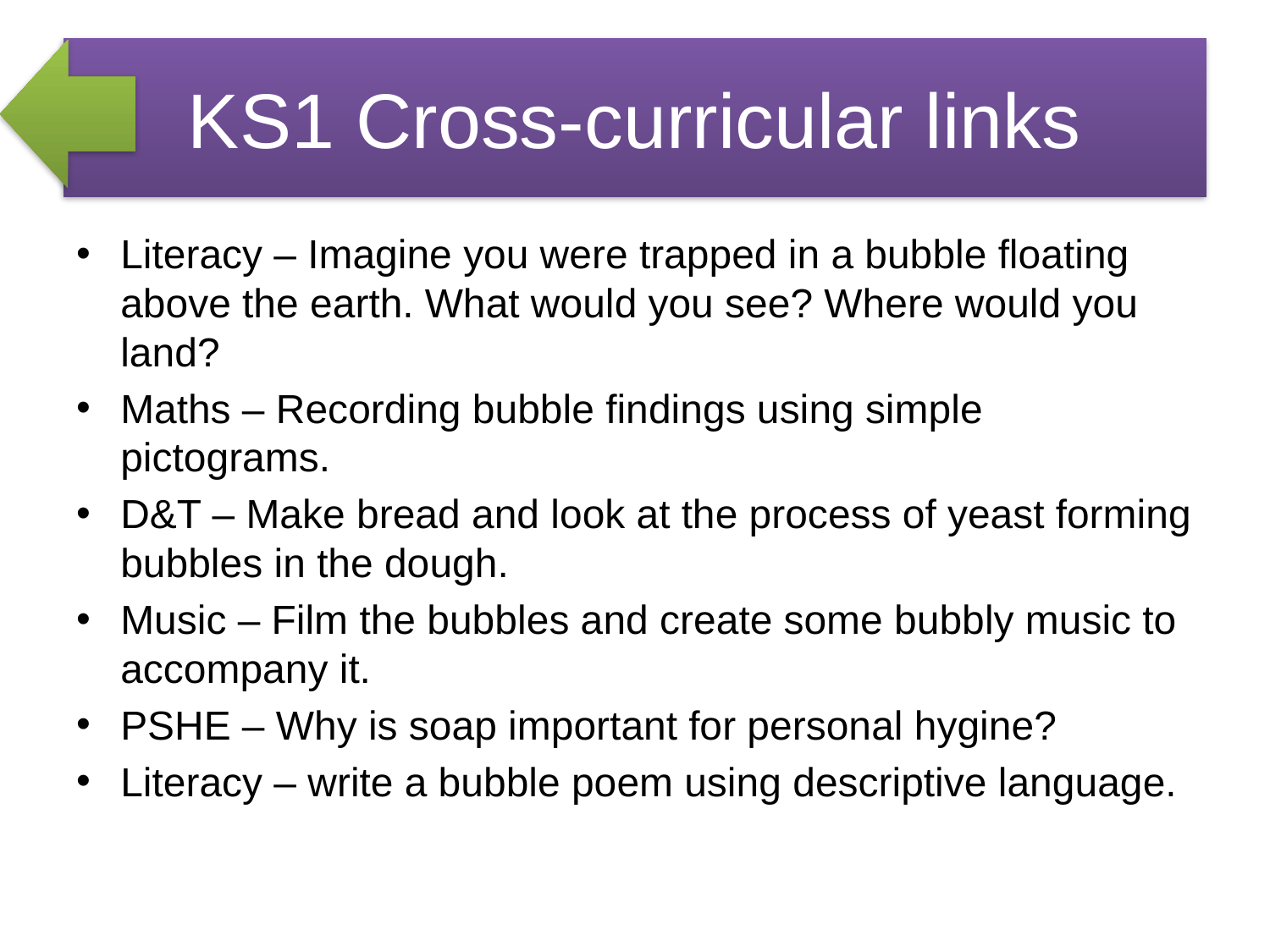

# KS1 Cross-curricular links

Literacy – Imagine you were trapped in a bubble floating above the earth. What would you see? Where would you land?
Maths – Recording bubble findings using simple pictograms.
D&T – Make bread and look at the process of yeast forming bubbles in the dough.
Music – Film the bubbles and create some bubbly music to accompany it.
PSHE – Why is soap important for personal hygine?
Literacy – write a bubble poem using descriptive language.